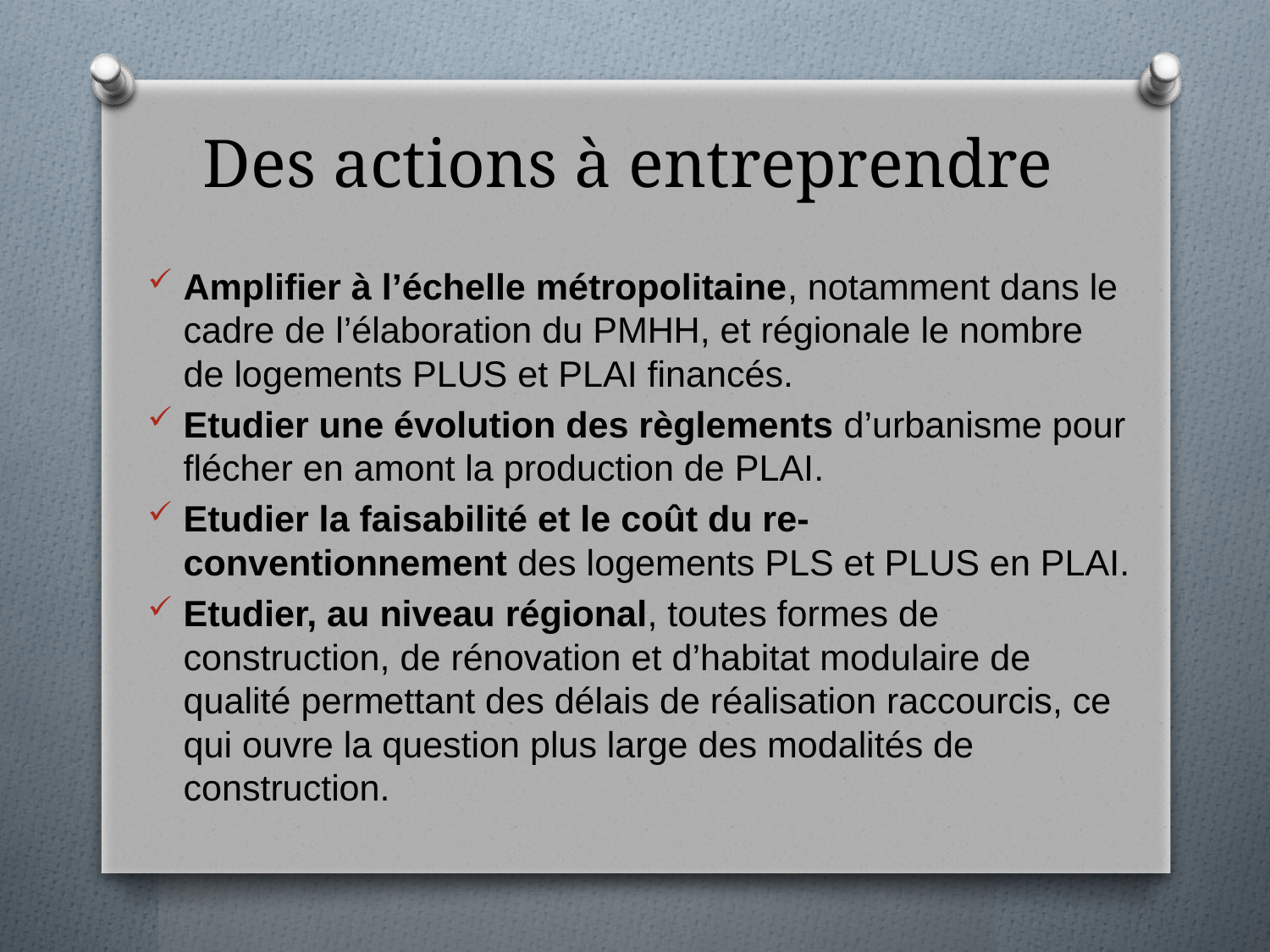

# Des actions à entreprendre

Amplifier à l’échelle métropolitaine, notamment dans le cadre de l’élaboration du PMHH, et régionale le nombre de logements PLUS et PLAI financés.
Etudier une évolution des règlements d’urbanisme pour flécher en amont la production de PLAI.
Etudier la faisabilité et le coût du re-conventionnement des logements PLS et PLUS en PLAI.
Etudier, au niveau régional, toutes formes de construction, de rénovation et d’habitat modulaire de qualité permettant des délais de réalisation raccourcis, ce qui ouvre la question plus large des modalités de construction.